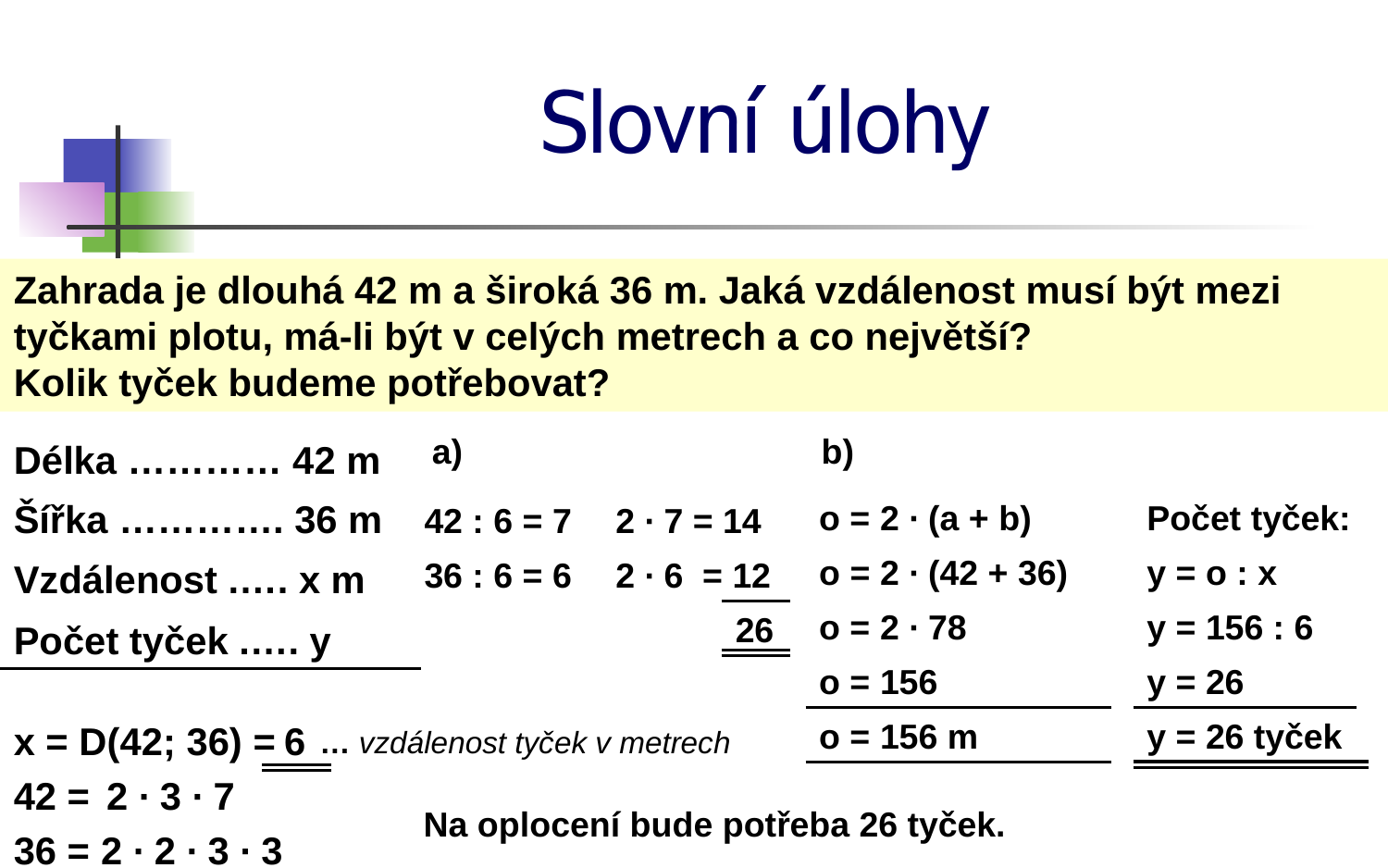

# Slovní úlohy
Zahrada je dlouhá 42 m a široká 36 m. Jaká vzdálenost musí být mezi tyčkami plotu, má-li být v celých metrech a co největší?
Kolik tyček budeme potřebovat?
a)
b)
Délka ………… 42 m
Šířka …………. 36 m
o = 2 ∙ (a + b)
Počet tyček:
42 : 6 = 7
2 ∙ 7 = 14
o = 2 ∙ (42 + 36)
y = o : x
36 : 6 = 6
2 ∙ 6  = 12
Vzdálenost .…. x m
o = 2 ∙ 78
y = 156 : 6
26
Počet tyček .…. y
o = 156
y = 26
o = 156 m
y = 26 tyček
x = D(42; 36) =
6
… vzdálenost tyček v metrech
42 =
2 ∙ 3 ∙ 7
Na oplocení bude potřeba 26 tyček.
36 =
2 ∙ 2 ∙ 3 ∙ 3